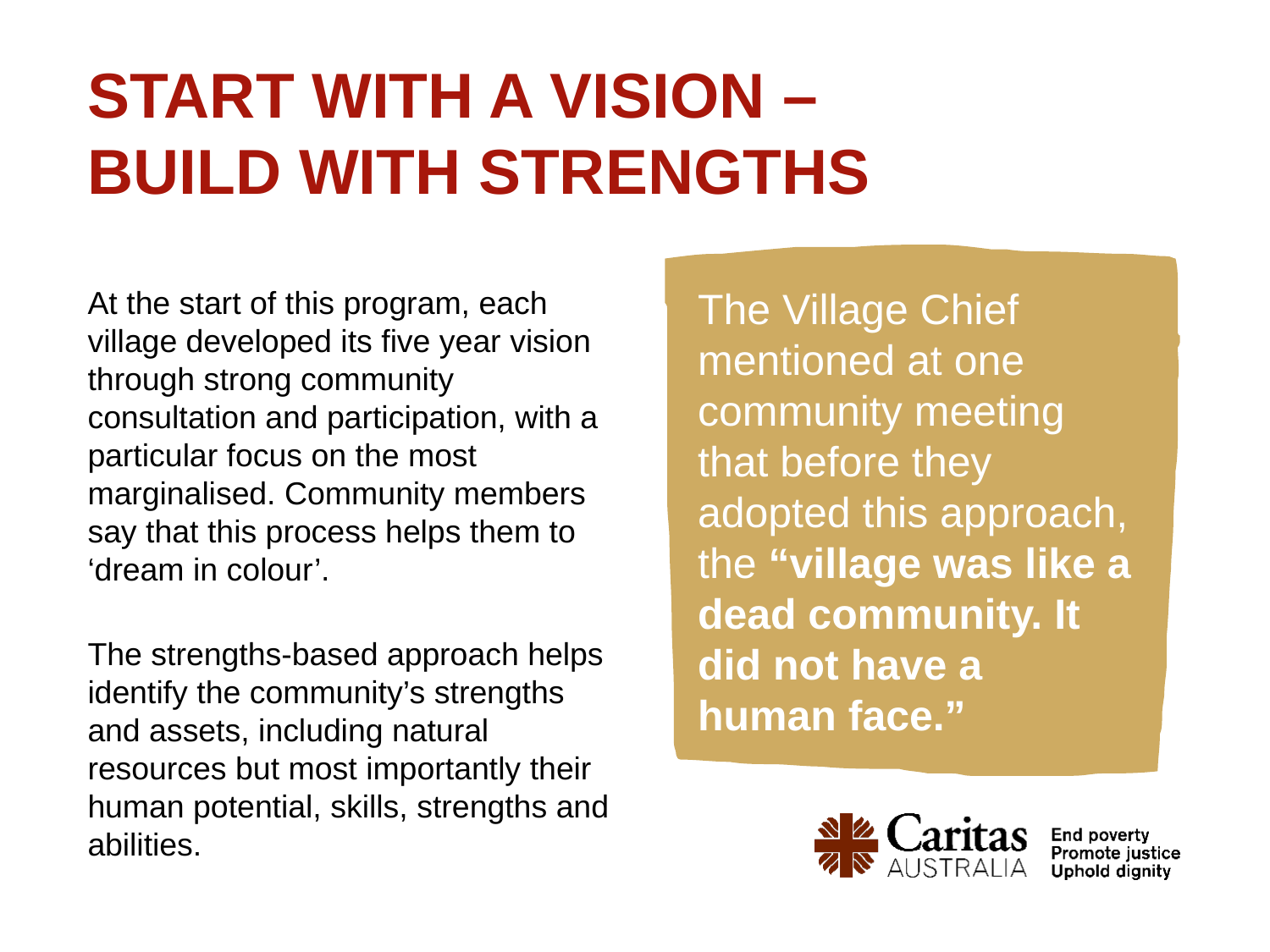

# START WITH A VISION – BUILD WITH STRENGTHS
At the start of this program, each village developed its five year vision through strong community consultation and participation, with a particular focus on the most marginalised. Community members say that this process helps them to ‘dream in colour’.

The strengths-based approach helps identify the community’s strengths and assets, including natural resources but most importantly their human potential, skills, strengths and abilities.

The Village Chief mentioned at one community meeting that before they adopted this approach, the “village was like a dead community. It did not have a human face.”